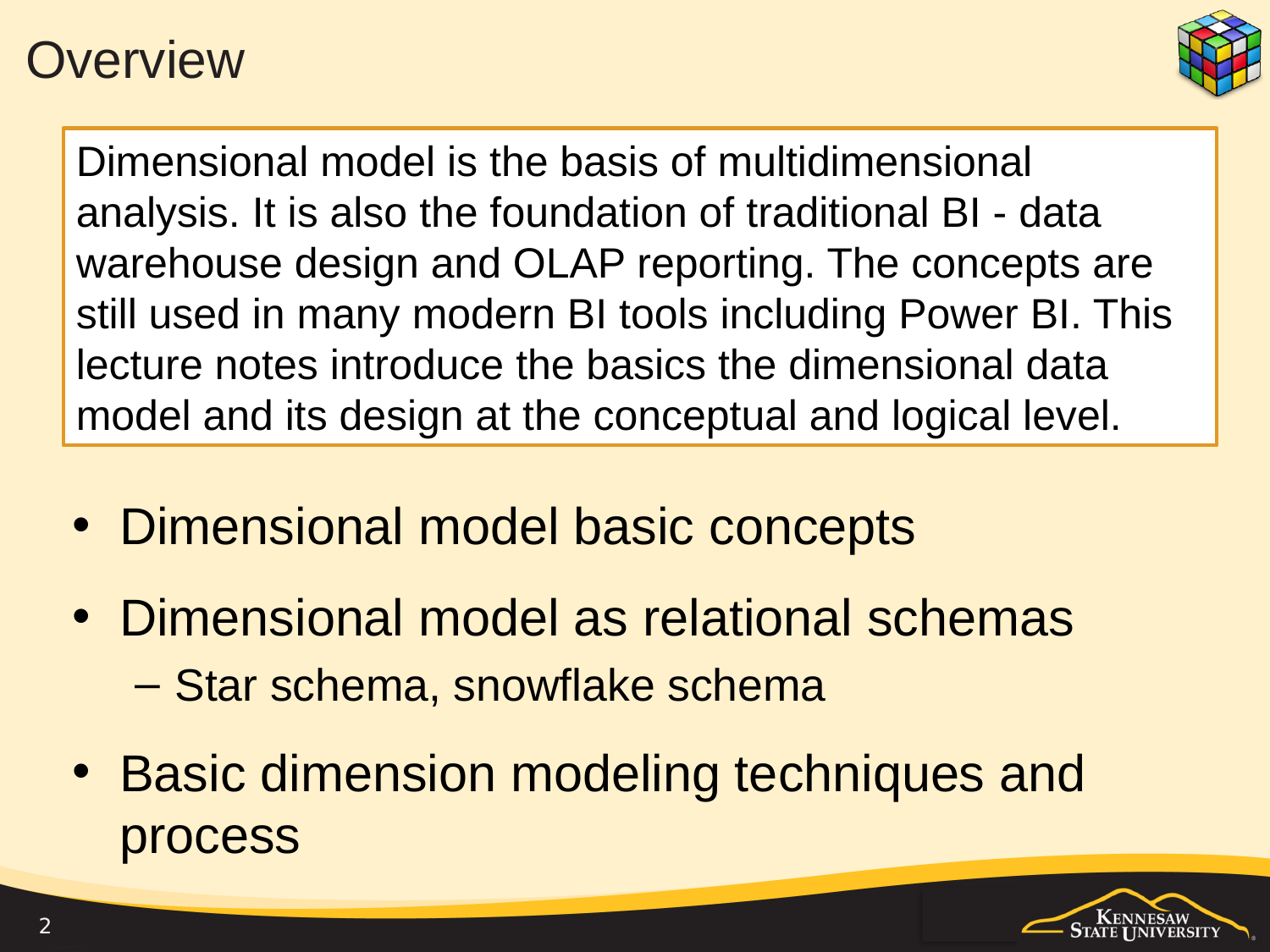

# Overview
Dimensional model is the basis of multidimensional analysis. It is also the foundation of traditional BI - data warehouse design and OLAP reporting. The concepts are still used in many modern BI tools including Power BI. This lecture notes introduce the basics the dimensional data model and its design at the conceptual and logical level.
Dimensional model basic concepts
Dimensional model as relational schemas
Star schema, snowflake schema
Basic dimension modeling techniques and process
2